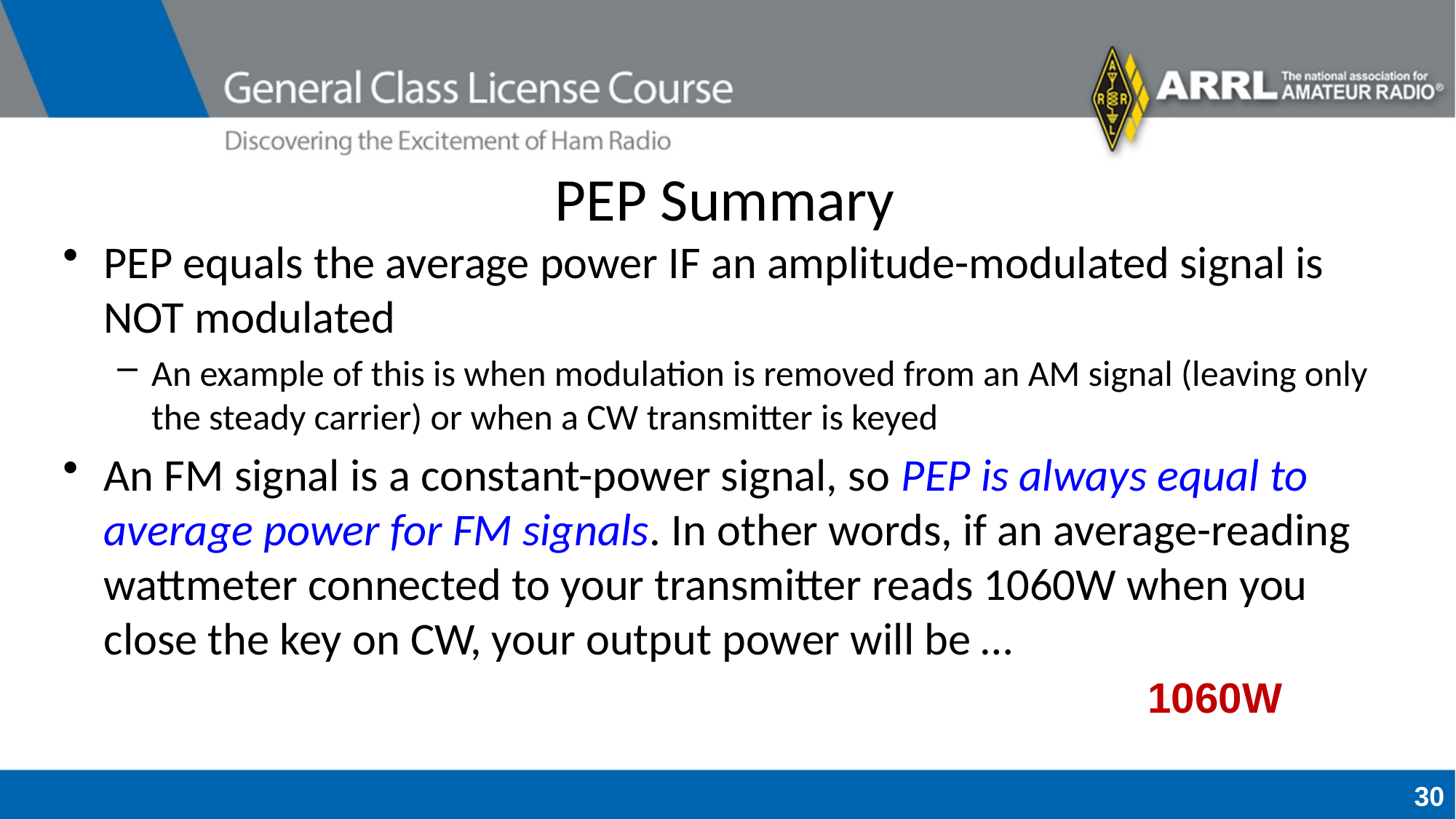

# PEP Summary
PEP equals the average power IF an amplitude-modulated signal is NOT modulated
An example of this is when modulation is removed from an AM signal (leaving only the steady carrier) or when a CW transmitter is keyed
An FM signal is a constant-power signal, so PEP is always equal to average power for FM signals. In other words, if an average-reading wattmeter connected to your transmitter reads 1060W when you close the key on CW, your output power will be …
1060W
30